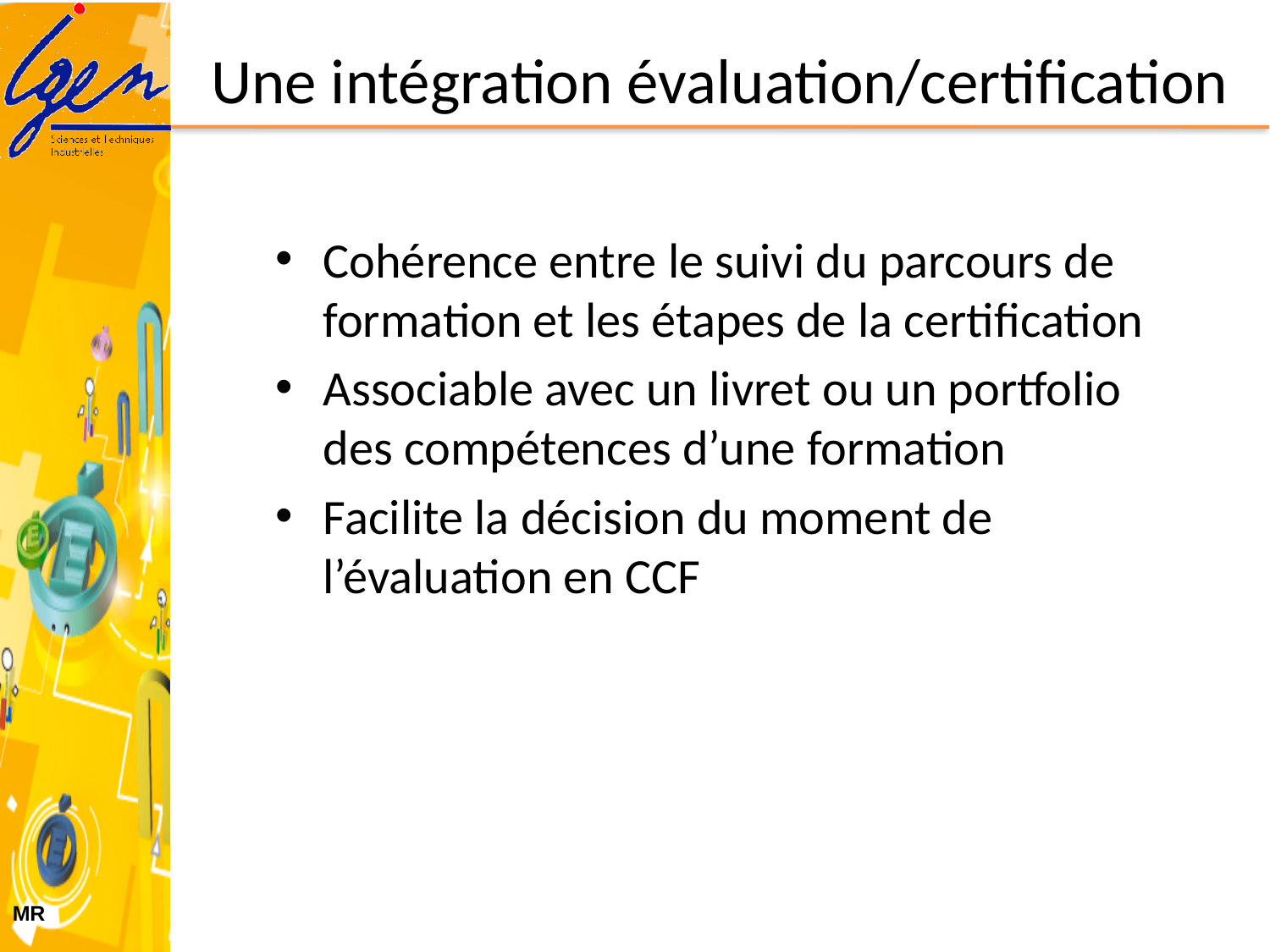

# Une intégration évaluation/certification
Cohérence entre le suivi du parcours de formation et les étapes de la certification
Associable avec un livret ou un portfolio des compétences d’une formation
Facilite la décision du moment de l’évaluation en CCF